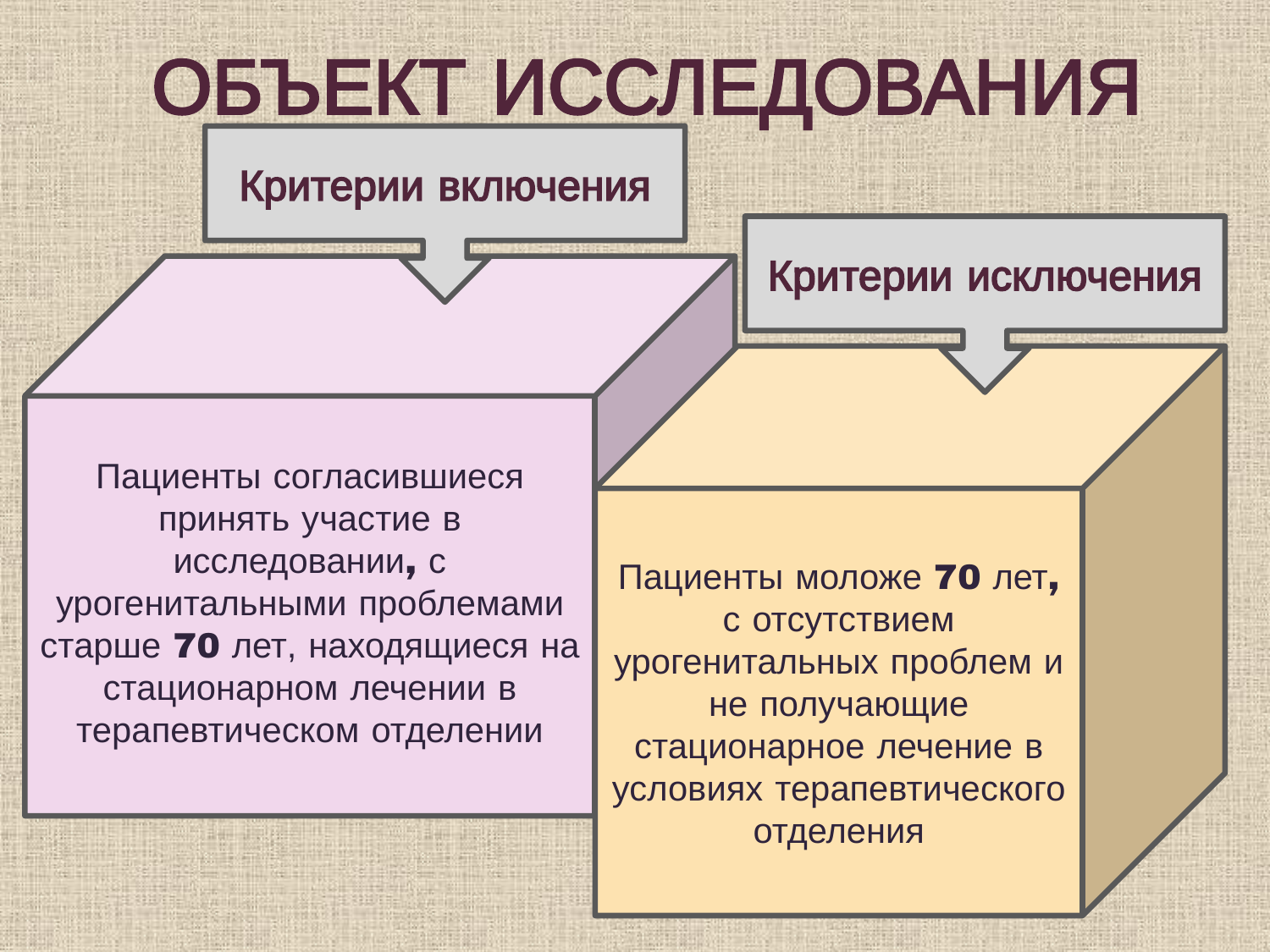

# ОБЪЕКТ ИССЛЕДОВАНИЯ

Критерии включения

Критерии исключения

Пациенты согласившиеся принять участие в исследовании, с урогенитальными проблемами старше 70 лет, находящиеся на стационарном лечении в терапевтическом отделении

Пациенты моложе 70 лет, с отсутствием урогенитальных проблем и не получающие стационарное лечение в условиях терапевтического отделения